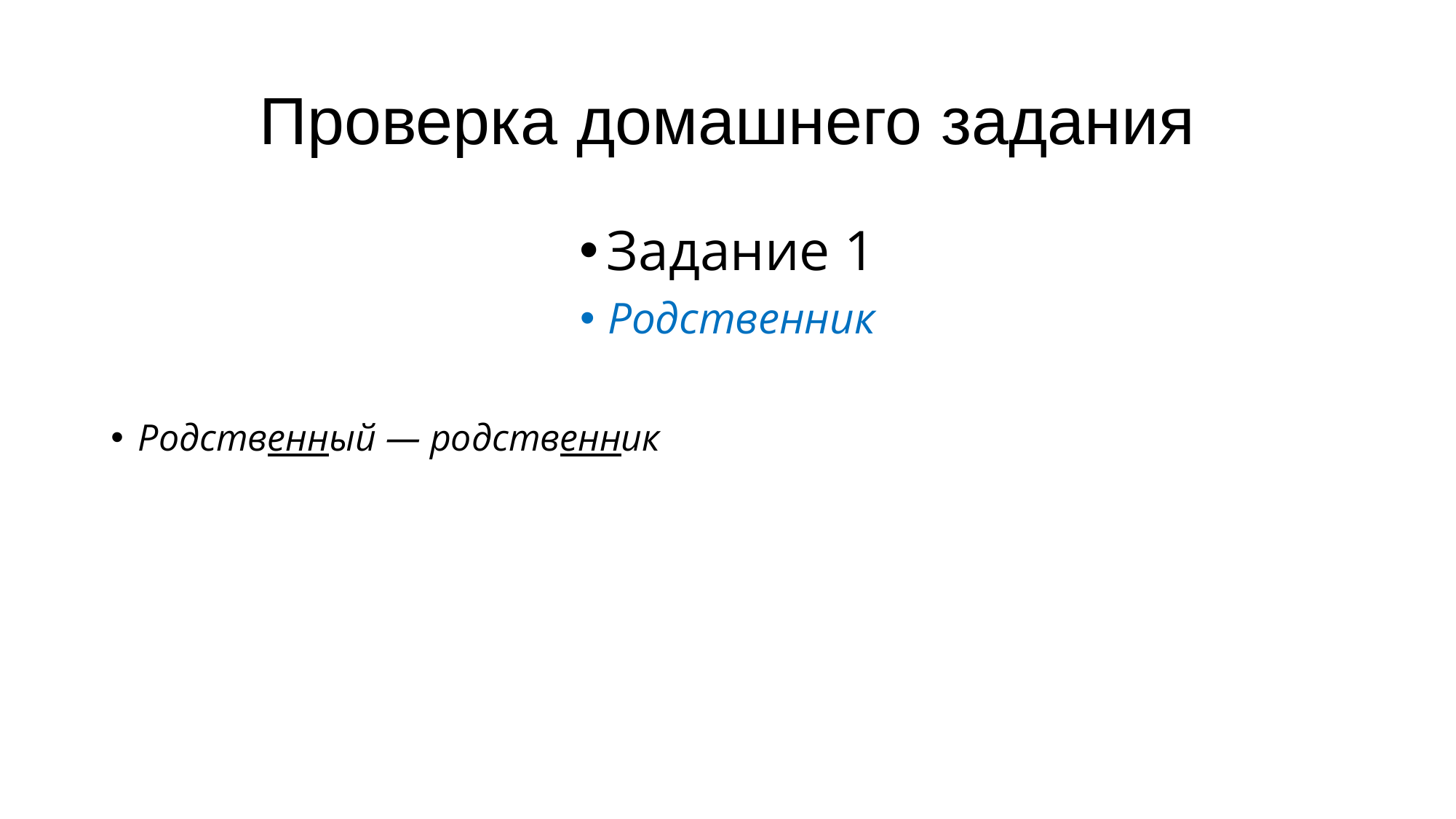

# Проверка домашнего задания
Задание 1
Родственник

Родственный — родственник